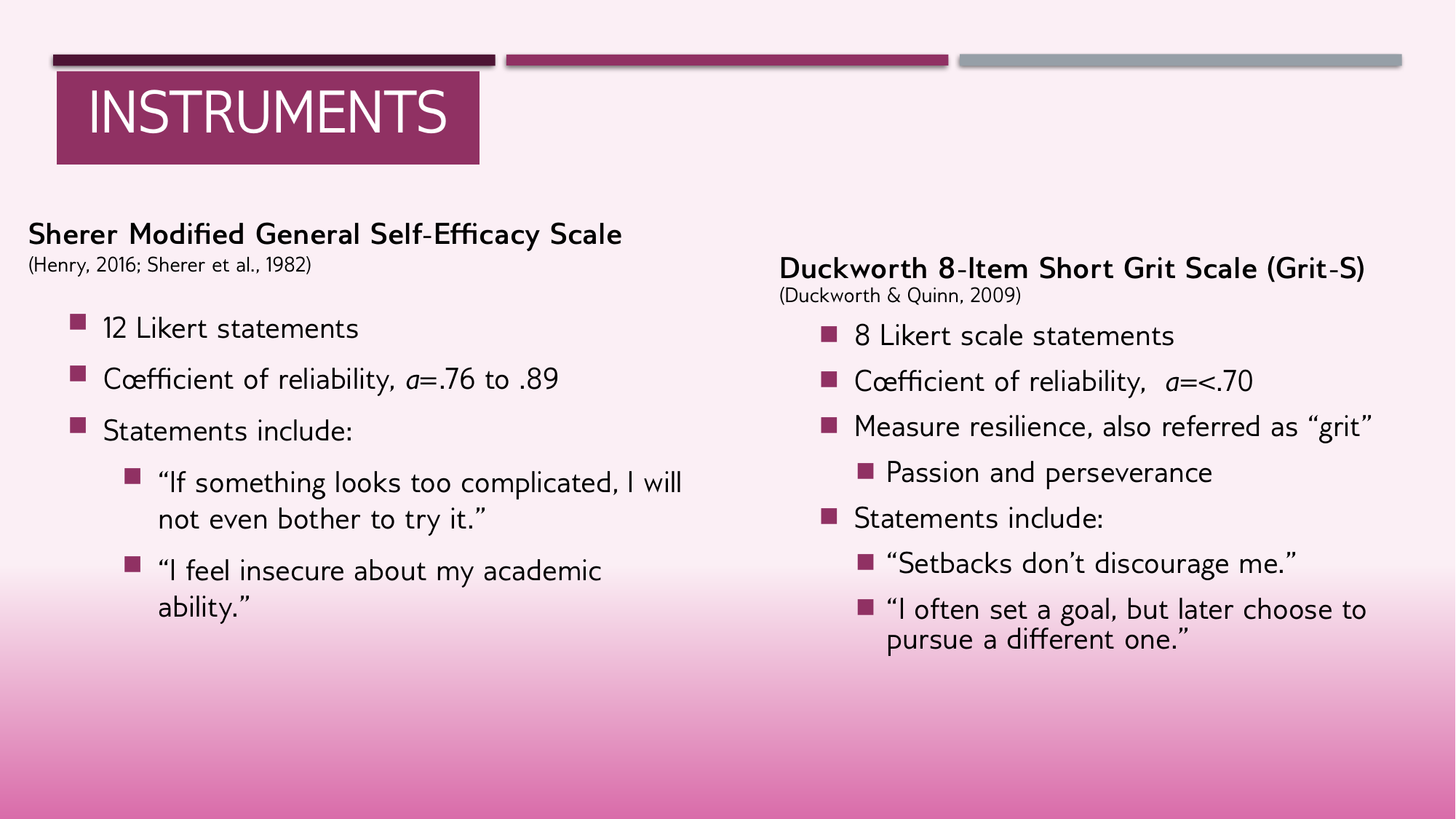

instruments
Sherer Modified General Self-Efficacy Scale       (Henry, 2016; Sherer et al., 1982)

12 Likert statements
Coefficient of reliability, a=.76 to .89
Statements include:
“If something looks too complicated, I will not even bother to try it.”
“I feel insecure about my academic ability.”

Duckworth 8-Item Short Grit Scale (Grit-S) (Duckworth & Quinn, 2009)
8 Likert scale statements
Coefficient of reliability,  a=<.70
Measure resilience, also referred as “grit”
Passion and perseverance
Statements include:
“Setbacks don’t discourage me.”
“I often set a goal, but later choose to pursue a different one.”